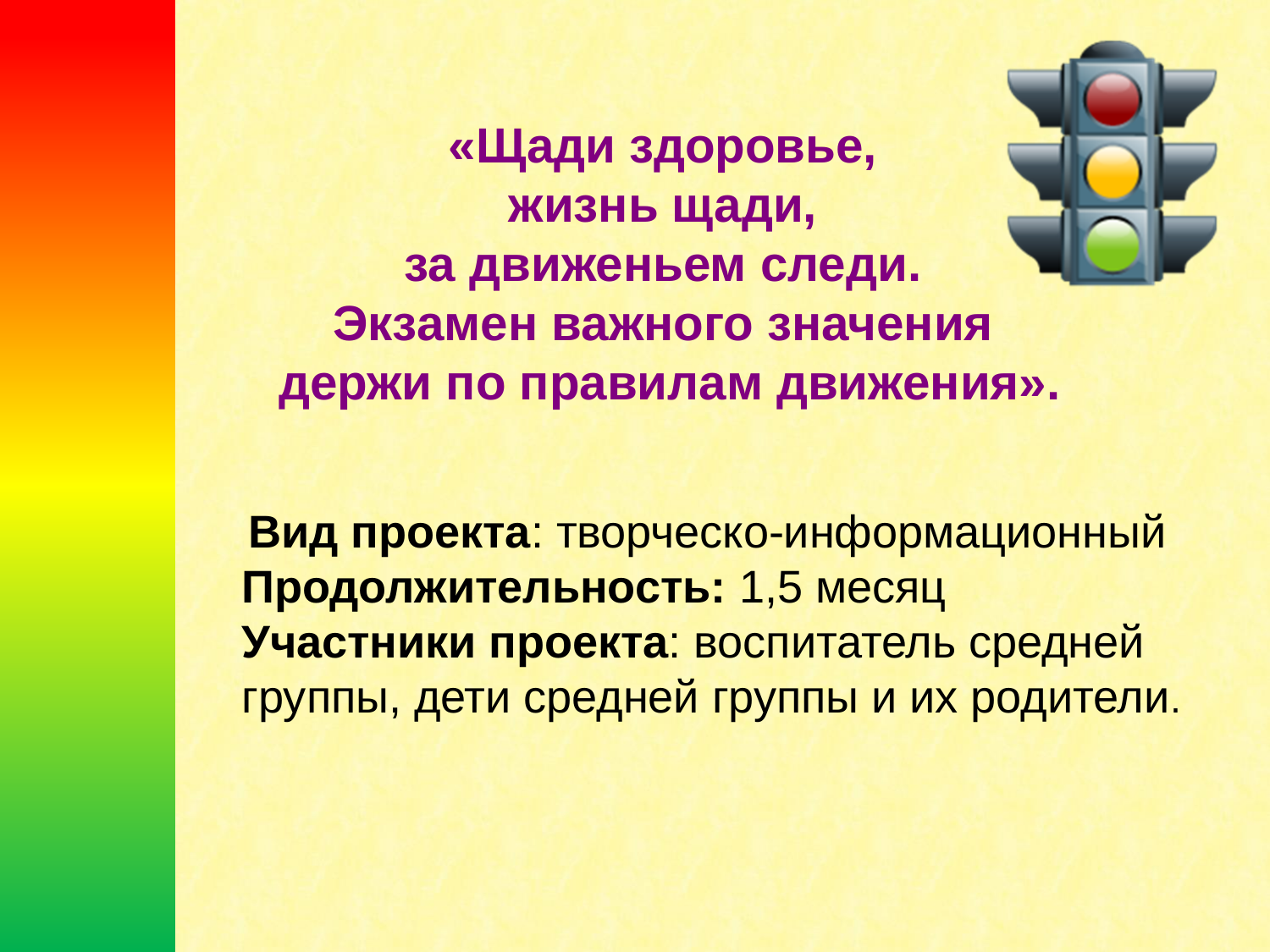

«Щади здоровье,
жизнь щади,
за движеньем следи.
Экзамен важного значения
держи по правилам движения».
    Вид проекта: творческо-информационный
Продолжительность: 1,5 месяц
Участники проекта: воспитатель средней группы, дети средней группы и их родители.